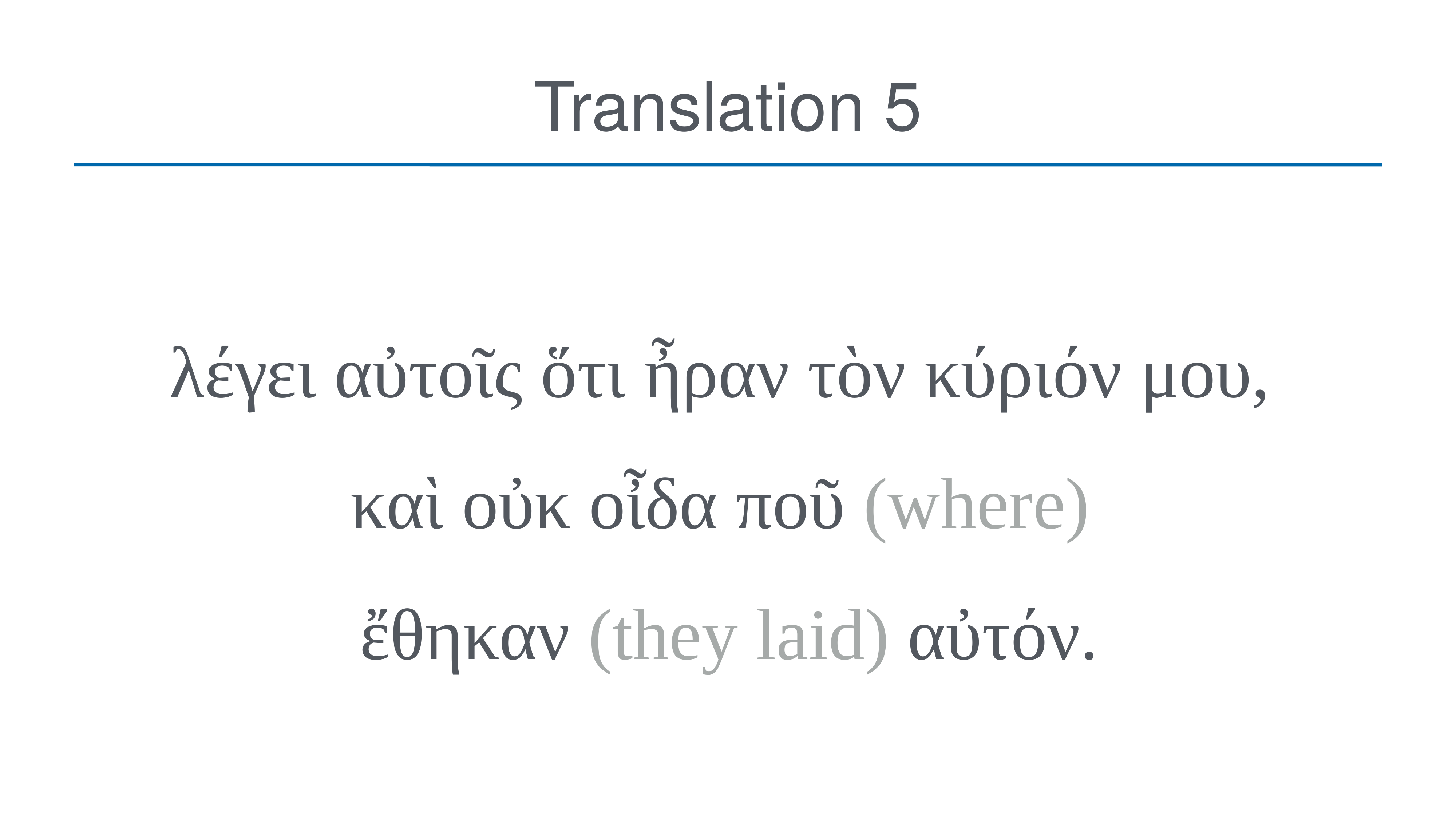

# Translation 5
λέγει αὐτοῖς ὅτι ἦραν τὸν κύριόν μου,
καὶ οὐκ οἶδα ποῦ (where)
ἔθηκαν (they laid) αὐτόν.